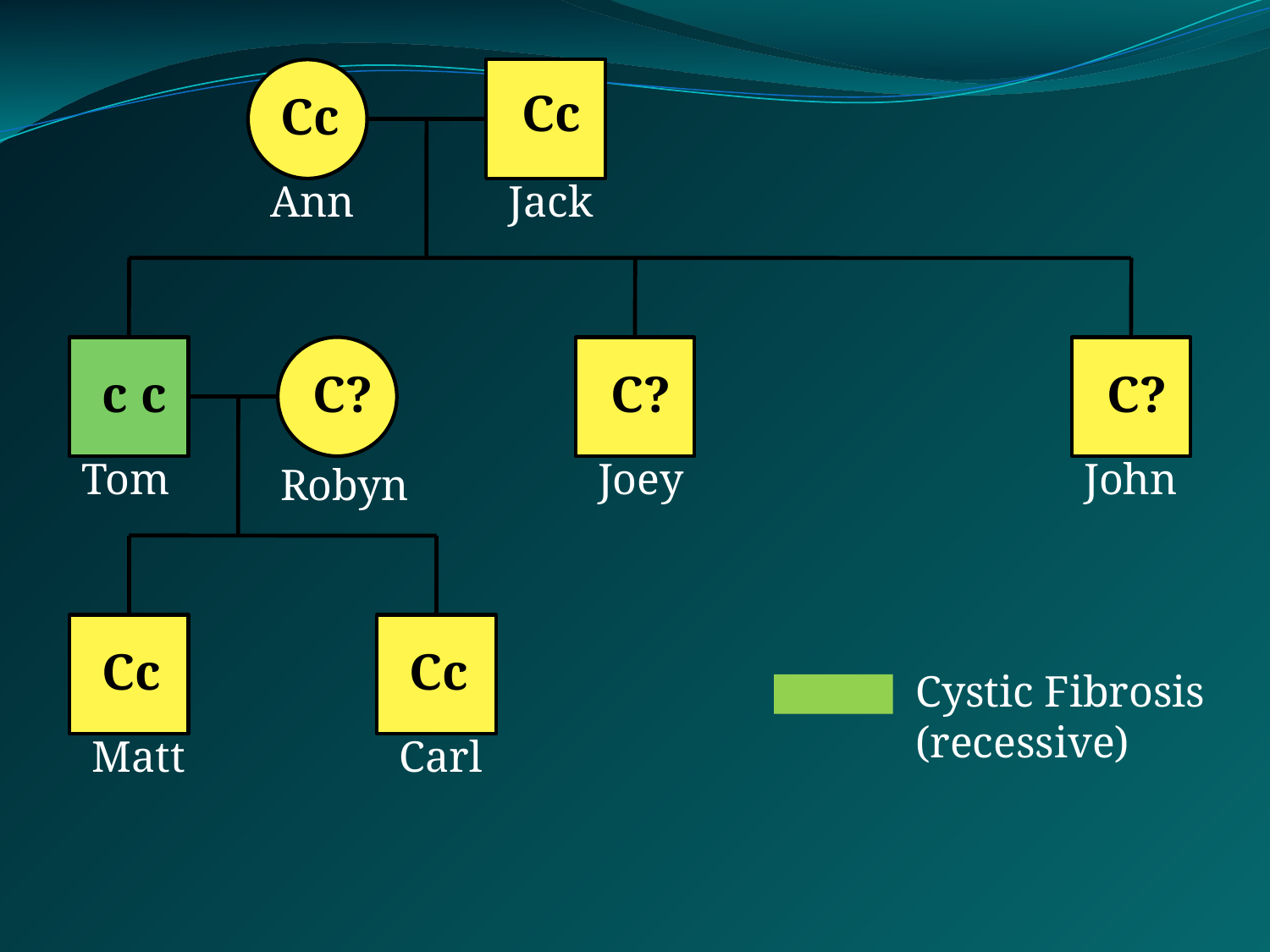

#

 Cc
Cc
Ann
Jack

c c
 C?
 C?
 C?
Tom
Joey
John
Robyn

Cc
Cc
Cystic Fibrosis (recessive)

Matt
Carl